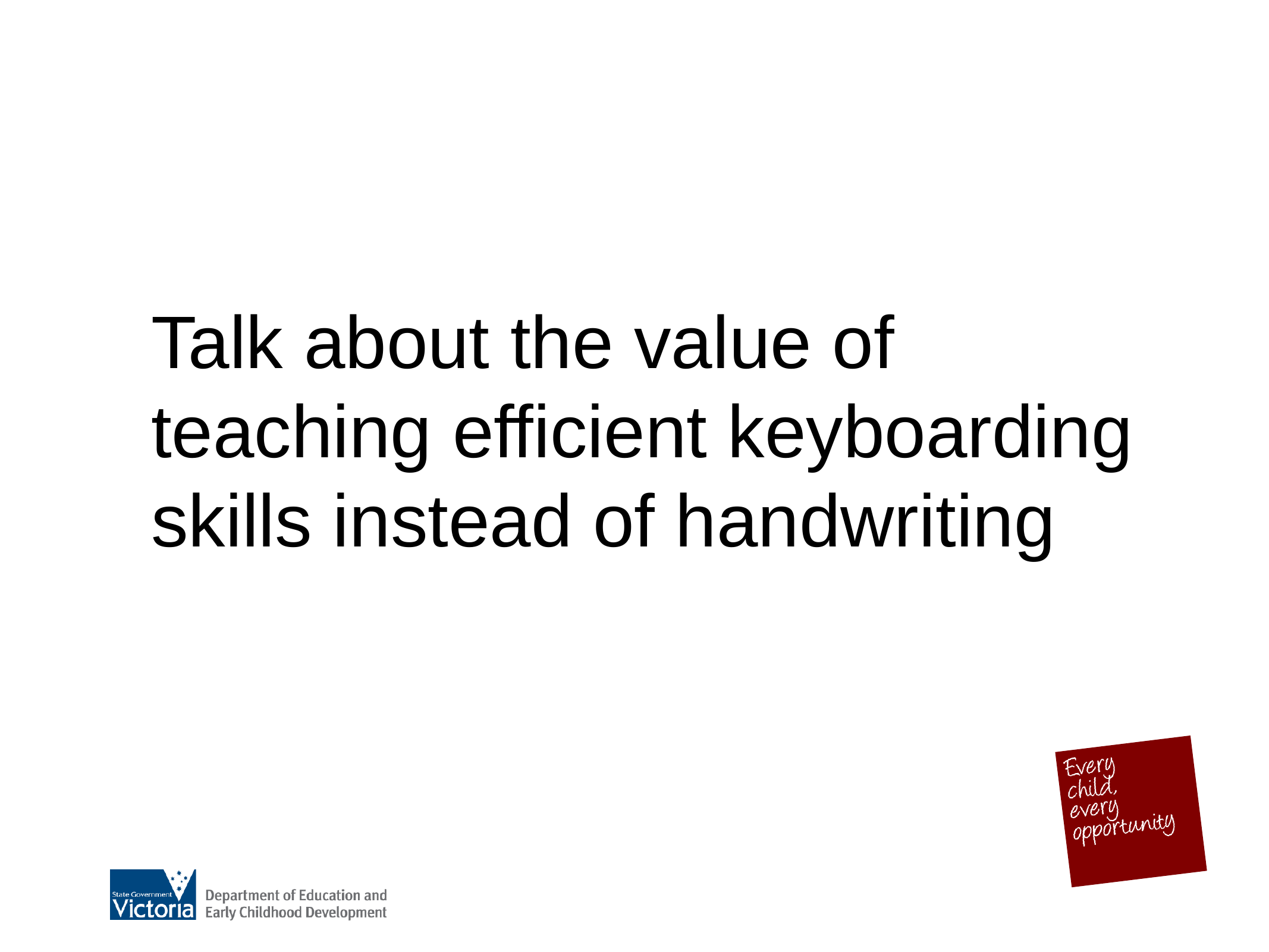

#

Talk about the value of teaching efficient keyboarding skills instead of handwriting